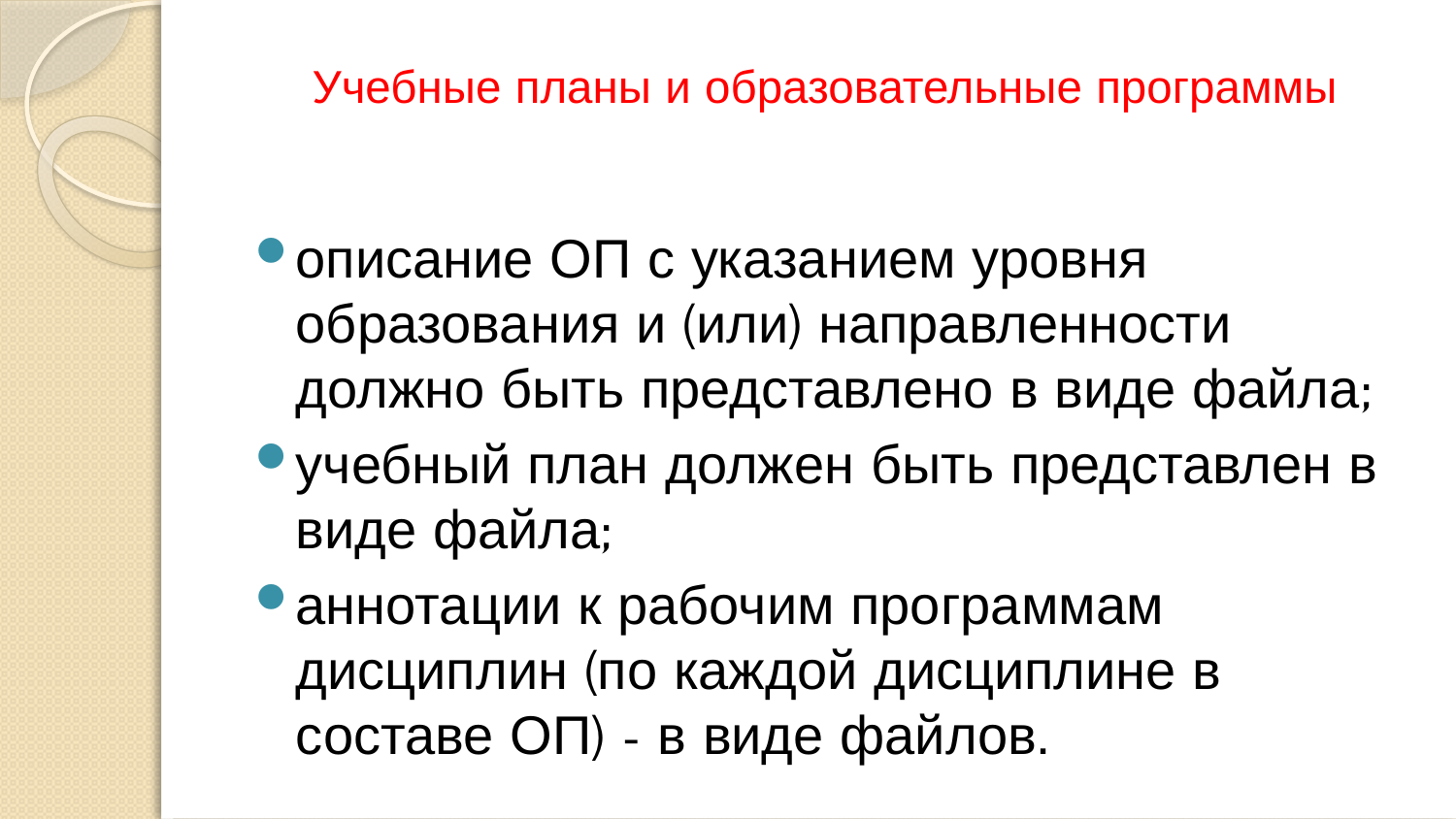

# Учебные планы и образовательные программы
описание ОП с указанием уровня образования и (или) направленности должно быть представлено в виде файла;
учебный план должен быть представлен в виде файла;
аннотации к рабочим программам дисциплин (по каждой дисциплине в составе ОП) - в виде файлов.